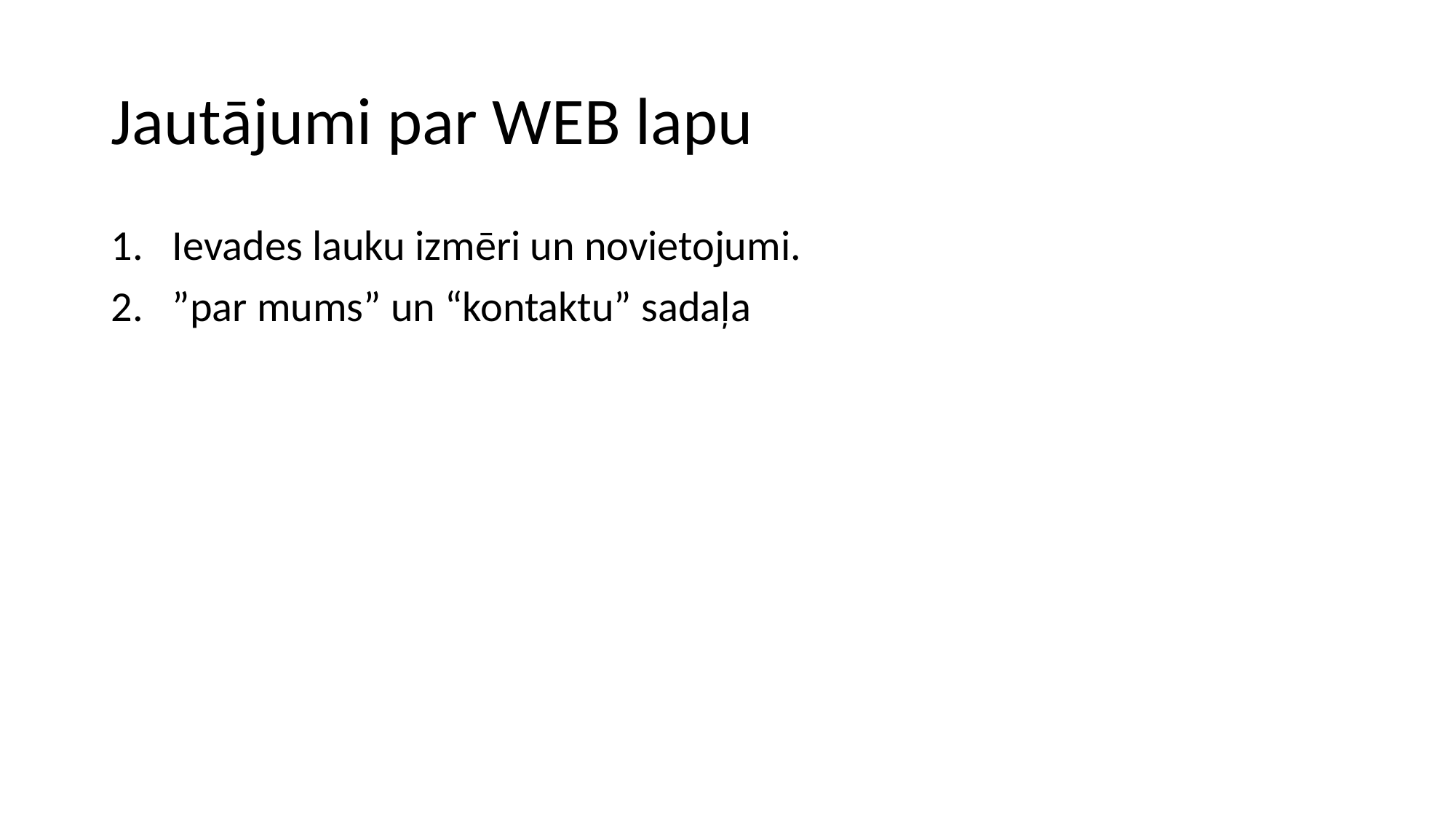

# Jautājumi par WEB lapu
Ievades lauku izmēri un novietojumi.
”par mums” un “kontaktu” sadaļa